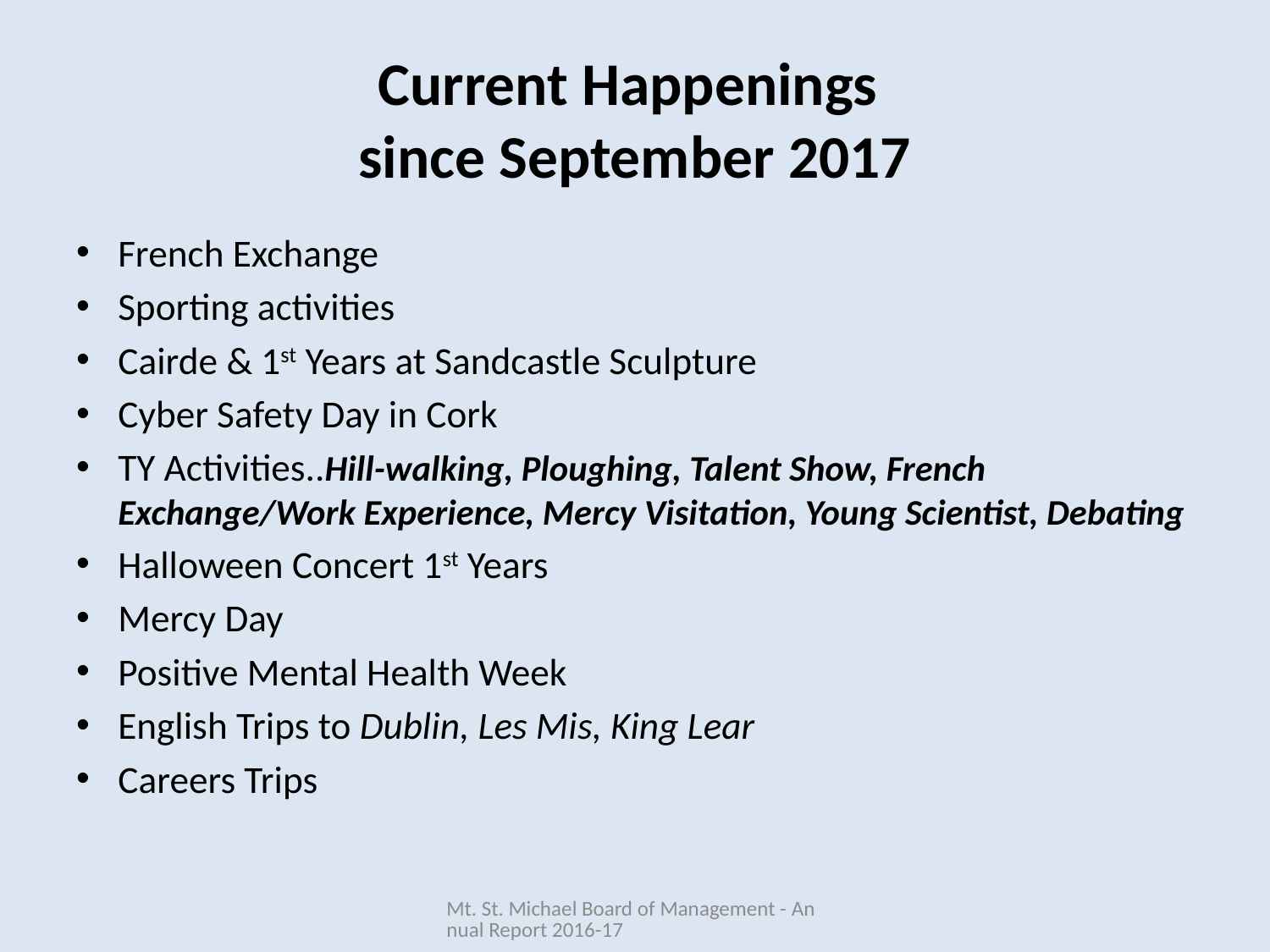

# Current Happenings since September 2017
French Exchange
Sporting activities
Cairde & 1st Years at Sandcastle Sculpture
Cyber Safety Day in Cork
TY Activities..Hill-walking, Ploughing, Talent Show, French Exchange/Work Experience, Mercy Visitation, Young Scientist, Debating
Halloween Concert 1st Years
Mercy Day
Positive Mental Health Week
English Trips to Dublin, Les Mis, King Lear
Careers Trips

Mt. St. Michael Board of Management - Annual Report 2016-17